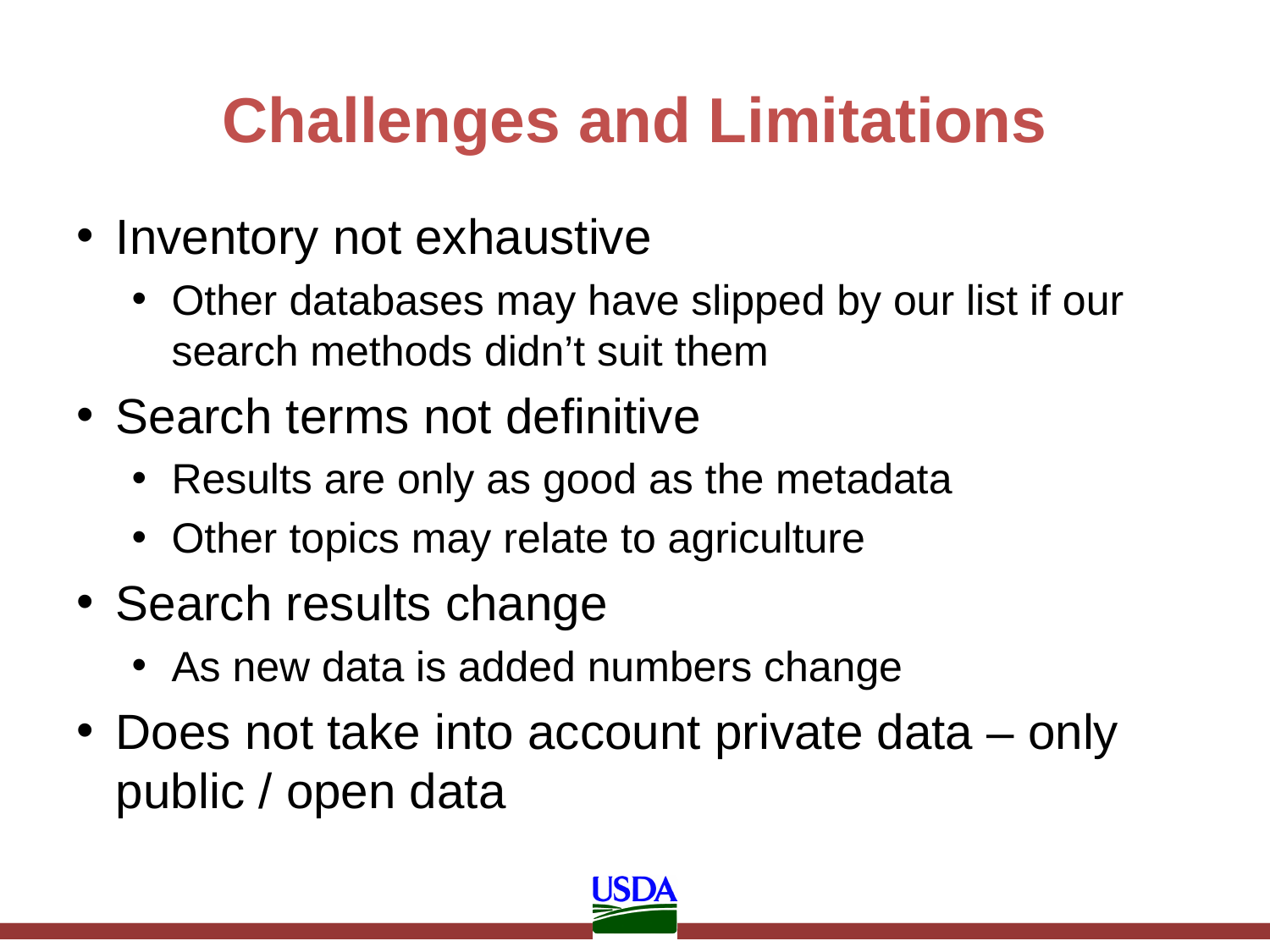

# Challenges and Limitations
Inventory not exhaustive
Other databases may have slipped by our list if our search methods didn’t suit them
Search terms not definitive
Results are only as good as the metadata
Other topics may relate to agriculture
Search results change
As new data is added numbers change
Does not take into account private data – only public / open data